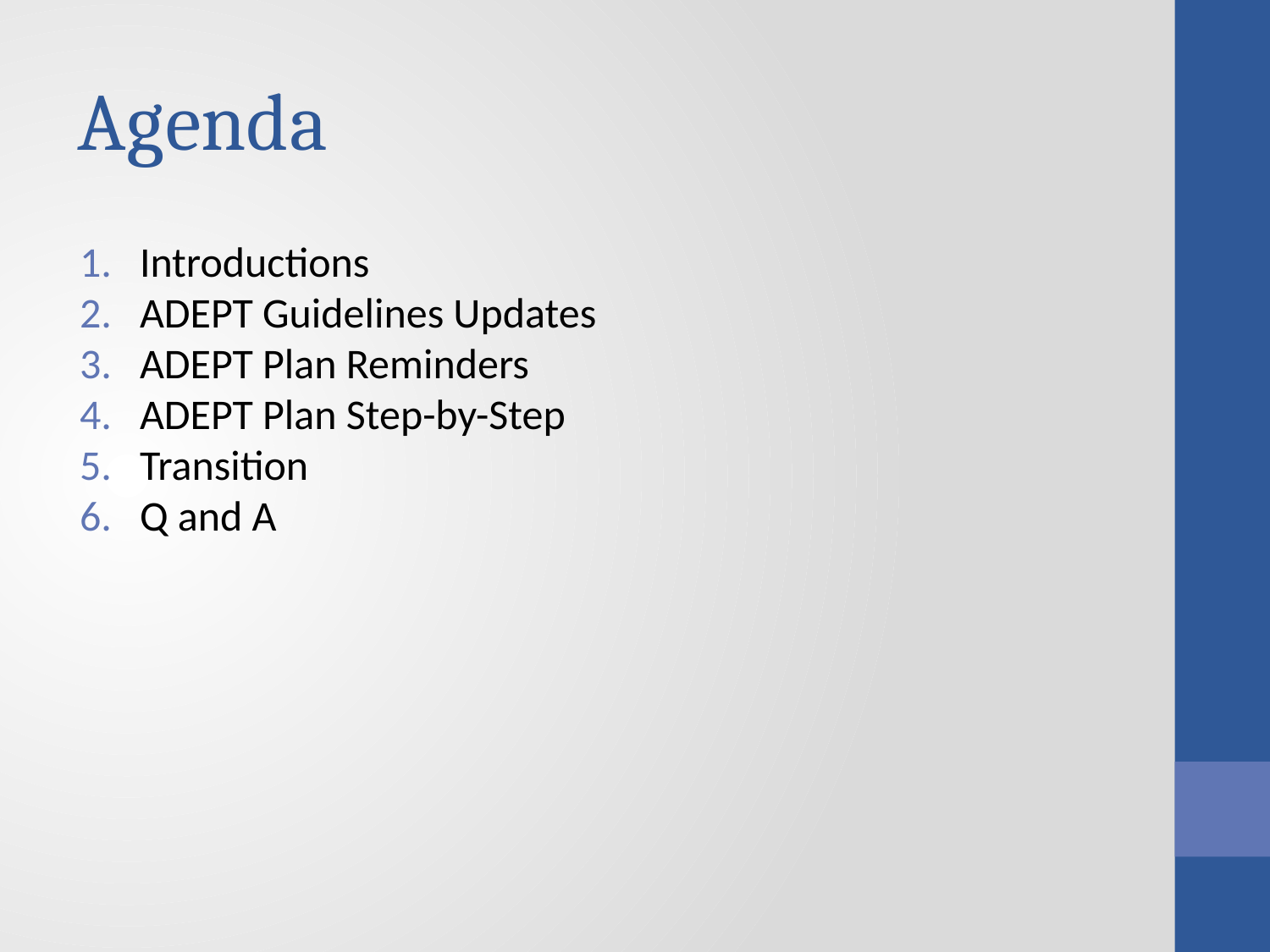

# Agenda
Introductions
ADEPT Guidelines Updates
ADEPT Plan Reminders
ADEPT Plan Step-by-Step
Transition
Q and A